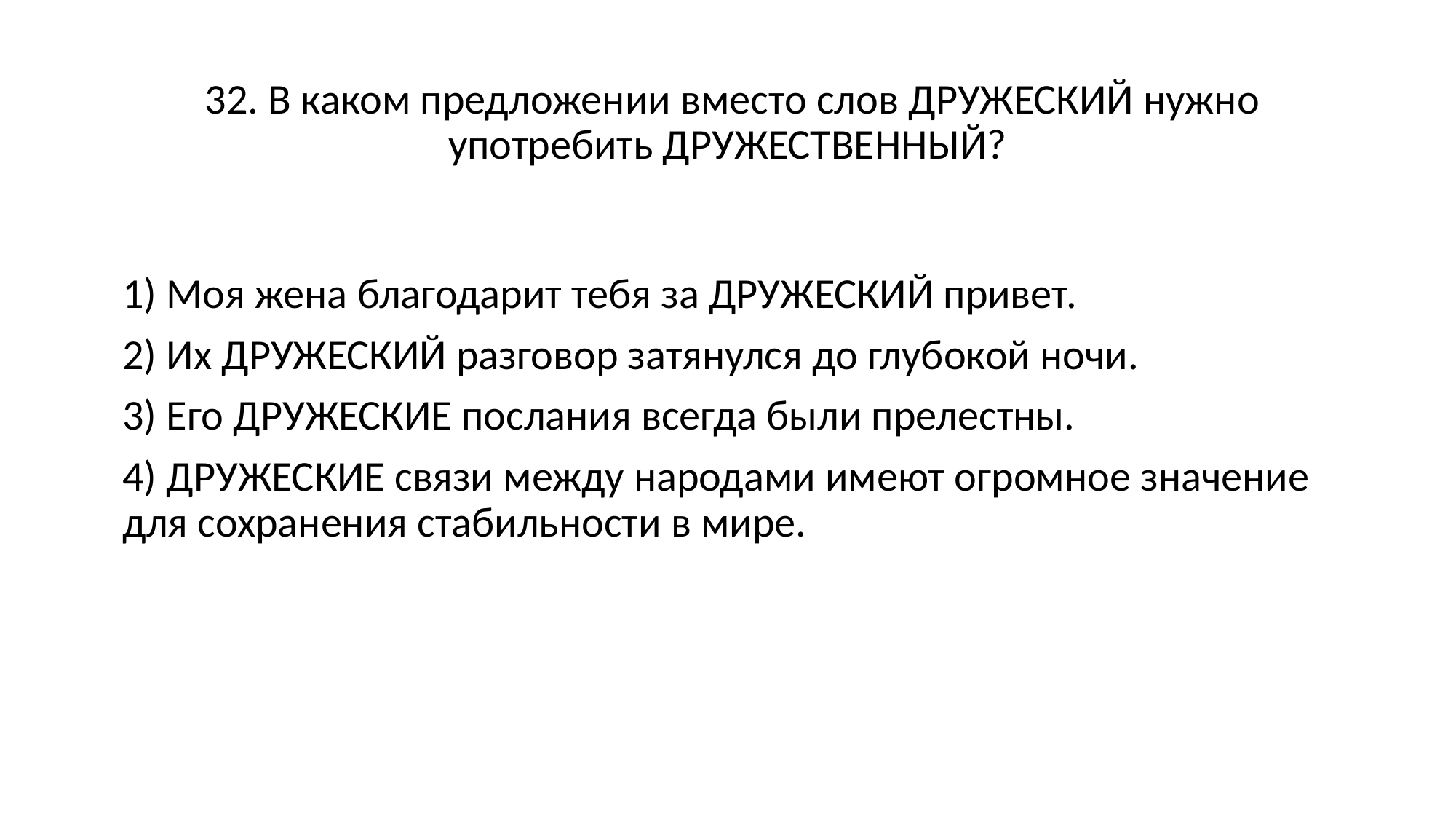

# 32. В каком предложении вместо слов ДРУЖЕСКИЙ нужно употребить ДРУЖЕСТВЕННЫЙ?
1) Моя жена благодарит тебя за ДРУЖЕСКИЙ привет.
2) Их ДРУЖЕСКИЙ разговор затянулся до глубокой ночи.
3) Его ДРУЖЕСКИЕ послания всегда были прелестны.
4) ДРУЖЕСКИЕ связи между народами имеют огромное значение для сохранения стабильности в мире.